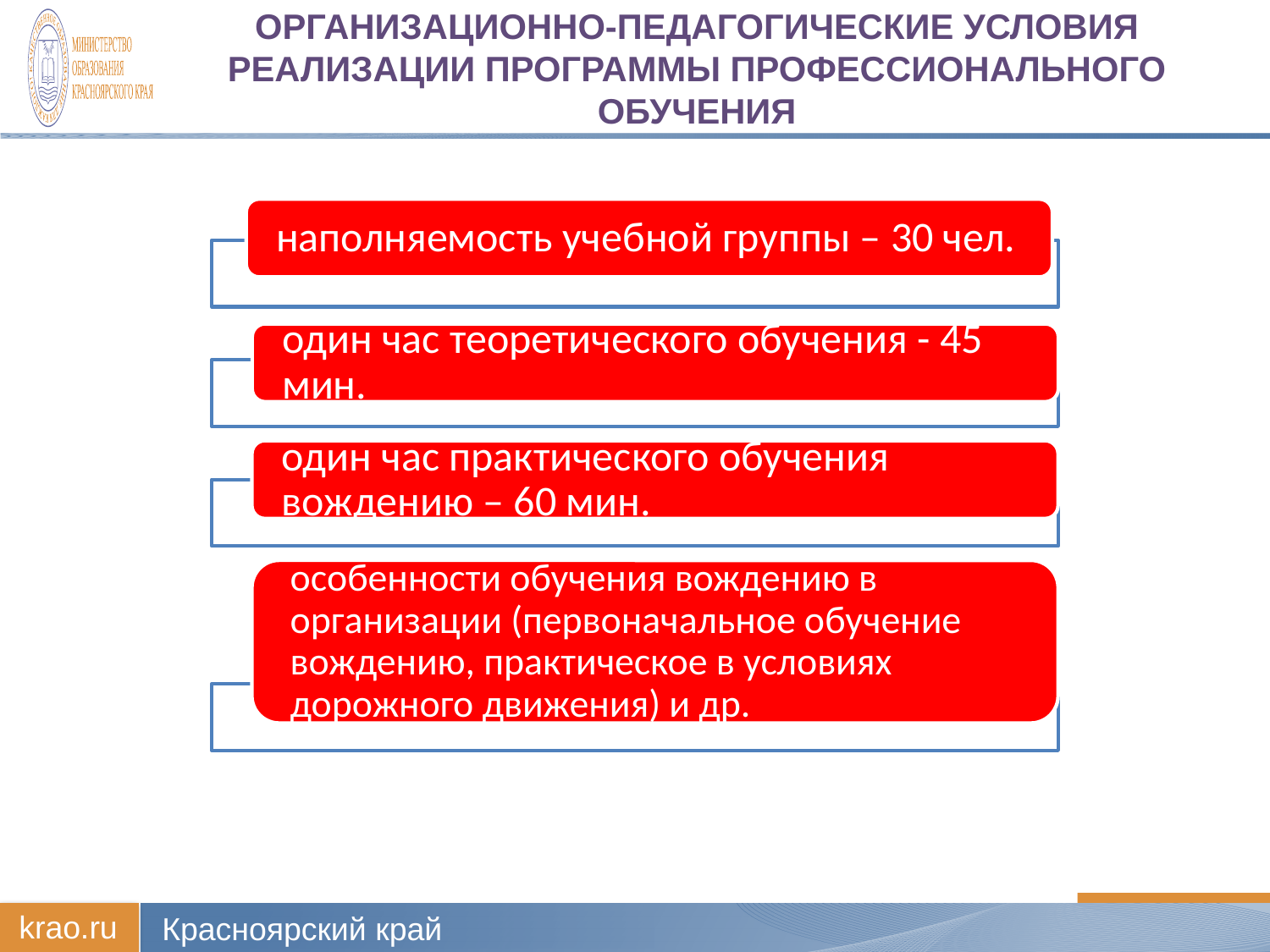

# Организационно-педагогические Условия Реализации программы профессионального обучения

наполняемость учебной группы – 30 чел.
один час теоретического обучения - 45 мин.
один час практического обучения вождению – 60 мин.
особенности обучения вождению в организации (первоначальное обучение вождению, практическое в условиях дорожного движения) и др.